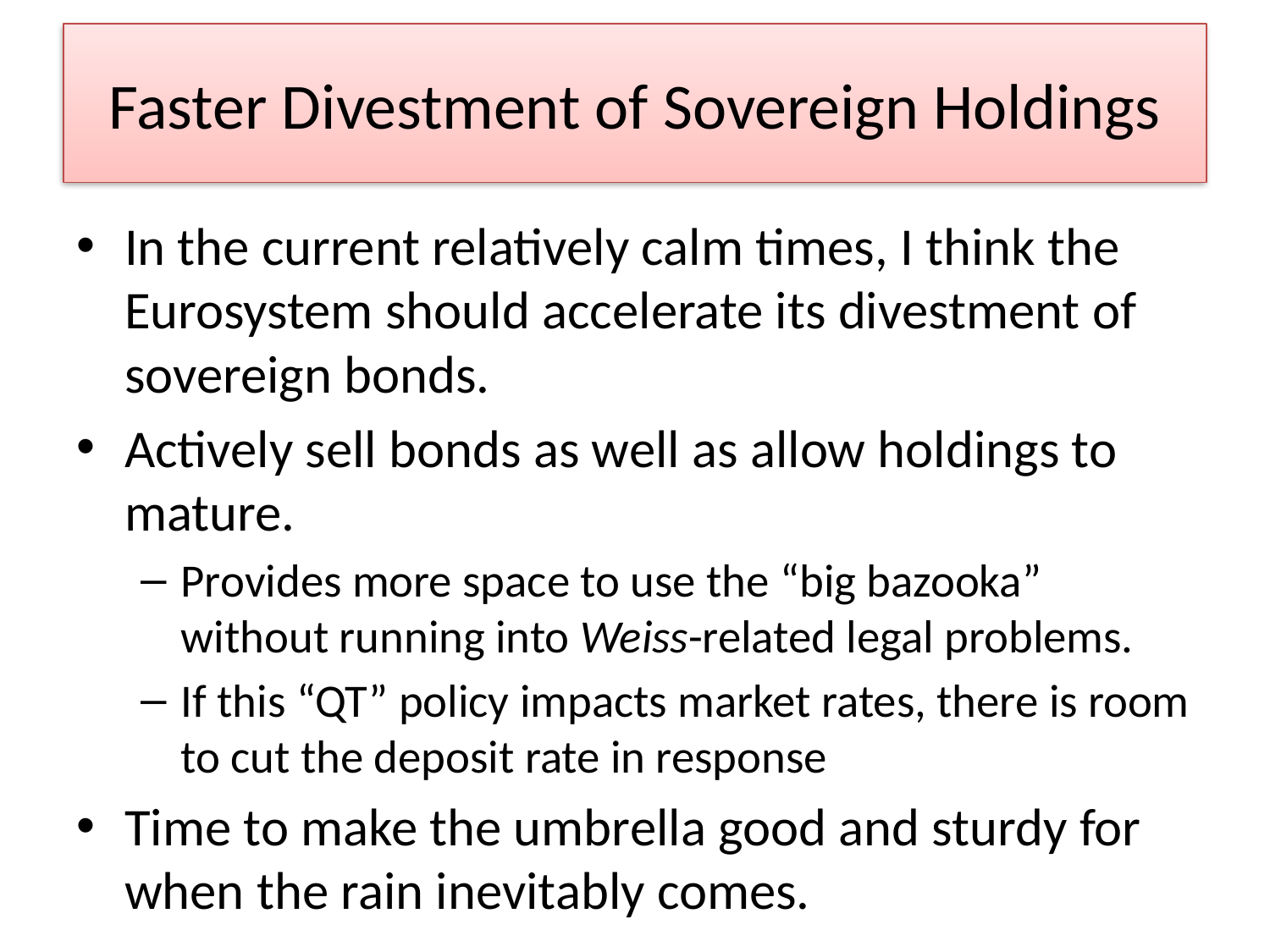

# Faster Divestment of Sovereign Holdings
In the current relatively calm times, I think the Eurosystem should accelerate its divestment of sovereign bonds.
Actively sell bonds as well as allow holdings to mature.
Provides more space to use the “big bazooka” without running into Weiss-related legal problems.
If this “QT” policy impacts market rates, there is room to cut the deposit rate in response
Time to make the umbrella good and sturdy for when the rain inevitably comes.